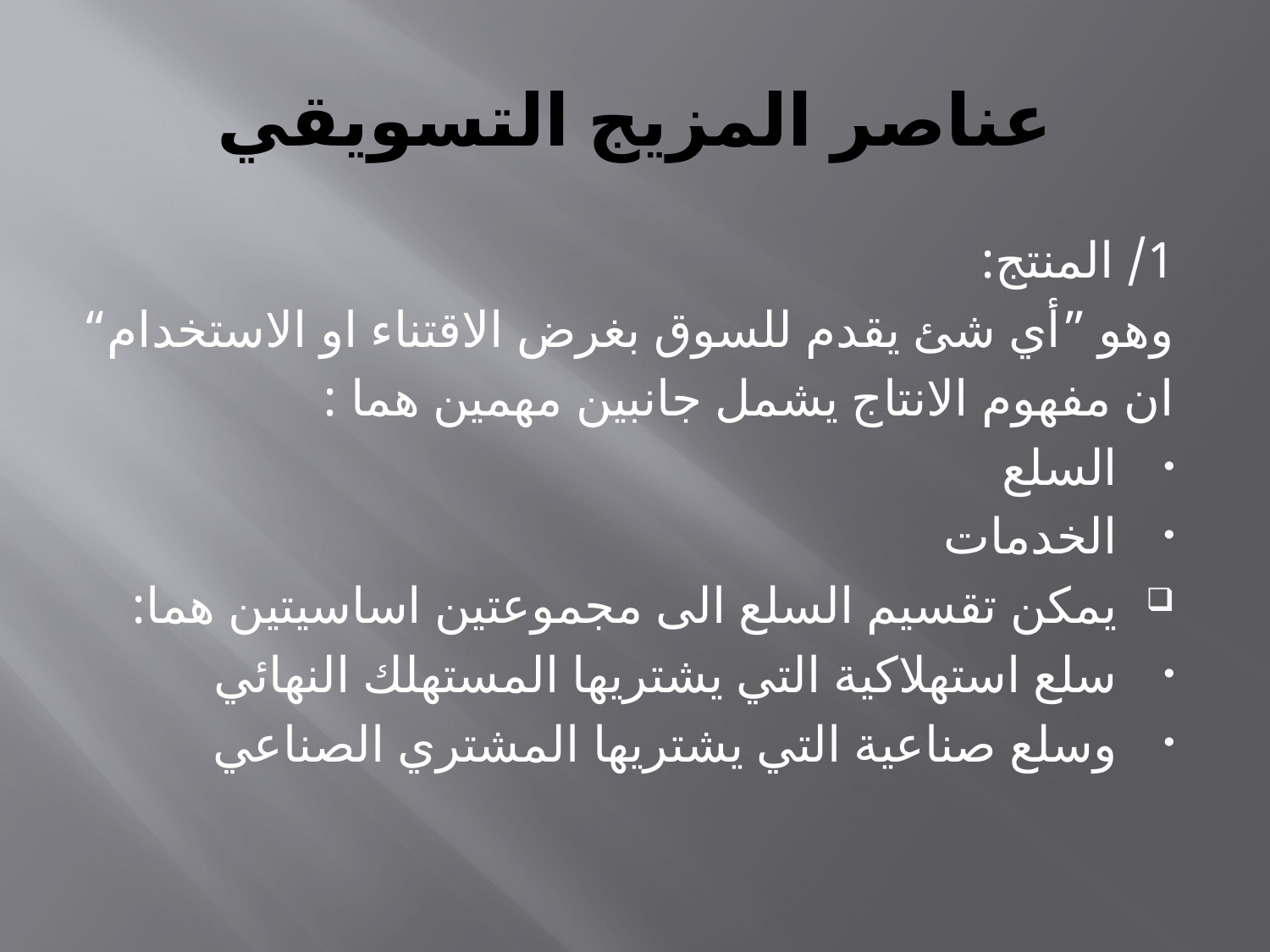

# عناصر المزيج التسويقي
1/ المنتج:
وهو ”أي شئ يقدم للسوق بغرض الاقتناء او الاستخدام“
ان مفهوم الانتاج يشمل جانبين مهمين هما :
السلع
الخدمات
يمكن تقسيم السلع الى مجموعتين اساسيتين هما:
سلع استهلاكية التي يشتريها المستهلك النهائي
وسلع صناعية التي يشتريها المشتري الصناعي